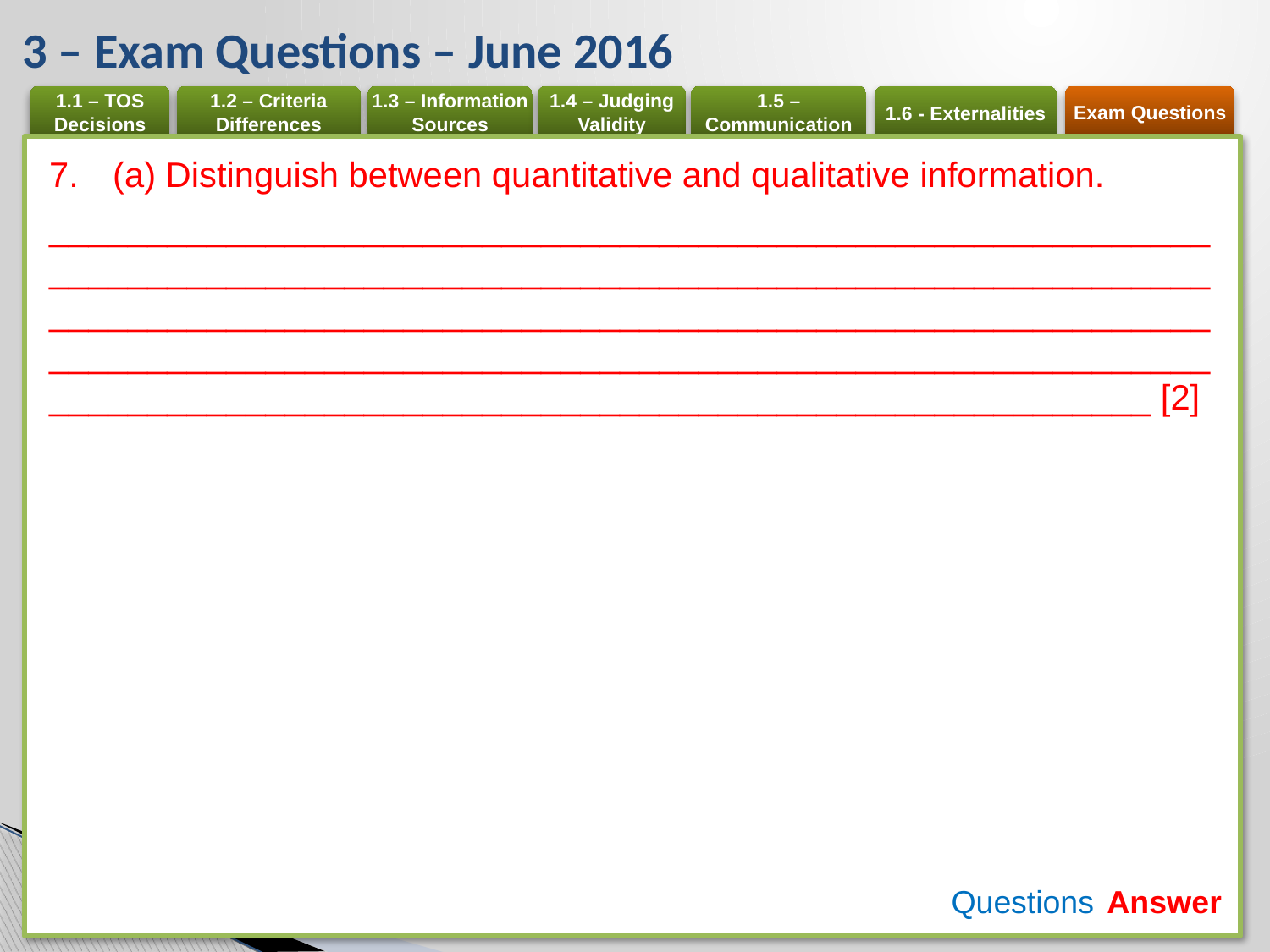

# 3 – Exam Questions – June 2016
(a) Distinguish between quantitative and qualitative information.
____________________________________________________________________________________________________________________________________________________________________________________________________________________________________________________________________________________________________ [2]
Questions
Answer